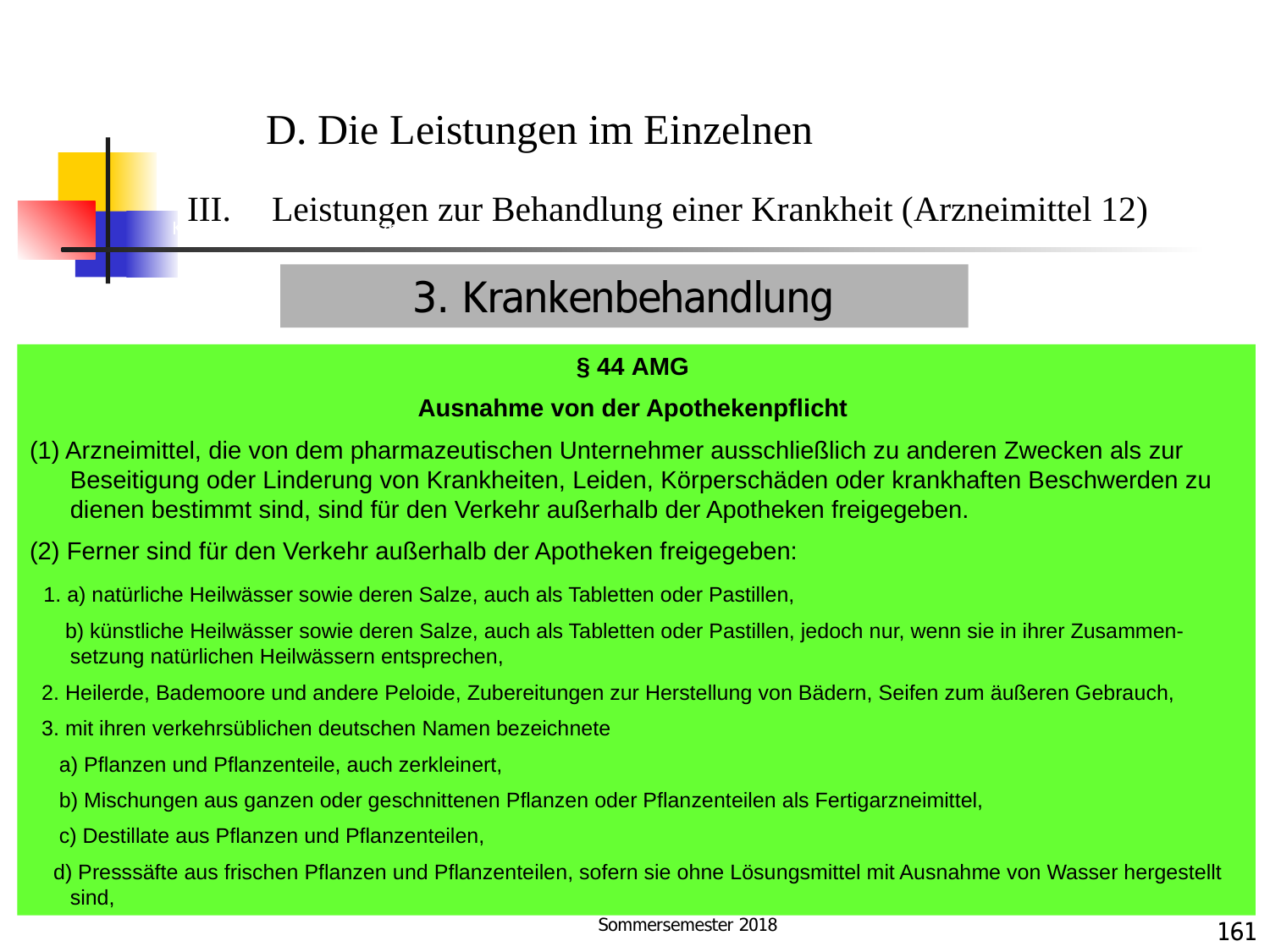

Krankenbehandlung 12 (Arzneimittel)
D. Die Leistungen im Einzelnen

Leistungen zur Behandlung einer Krankheit (Arzneimittel 12)
3. Krankenbehandlung
§ 44 AMG
Ausnahme von der Apothekenpflicht
(1) Arzneimittel, die von dem pharmazeutischen Unternehmer ausschließlich zu anderen Zwecken als zur Beseitigung oder Linderung von Krankheiten, Leiden, Körperschäden oder krankhaften Beschwerden zu dienen bestimmt sind, sind für den Verkehr außerhalb der Apotheken freigegeben.
(2) Ferner sind für den Verkehr außerhalb der Apotheken freigegeben:
  1. a) natürliche Heilwässer sowie deren Salze, auch als Tabletten oder Pastillen,
      b) künstliche Heilwässer sowie deren Salze, auch als Tabletten oder Pastillen, jedoch nur, wenn sie in ihrer Zusammen-setzung natürlichen Heilwässern entsprechen,
  2. Heilerde, Bademoore und andere Peloide, Zubereitungen zur Herstellung von Bädern, Seifen zum äußeren Gebrauch,
  3. mit ihren verkehrsüblichen deutschen Namen bezeichnete
     a) Pflanzen und Pflanzenteile, auch zerkleinert,
     b) Mischungen aus ganzen oder geschnittenen Pflanzen oder Pflanzenteilen als Fertigarzneimittel,
     c) Destillate aus Pflanzen und Pflanzenteilen,
    d) Presssäfte aus frischen Pflanzen und Pflanzenteilen, sofern sie ohne Lösungsmittel mit Ausnahme von Wasser hergestellt sind,
Krankheit
Das  Leistungsrecht der gesetzlichen Kranken- und Pflegeversicherung; Sommersemester 2018
161